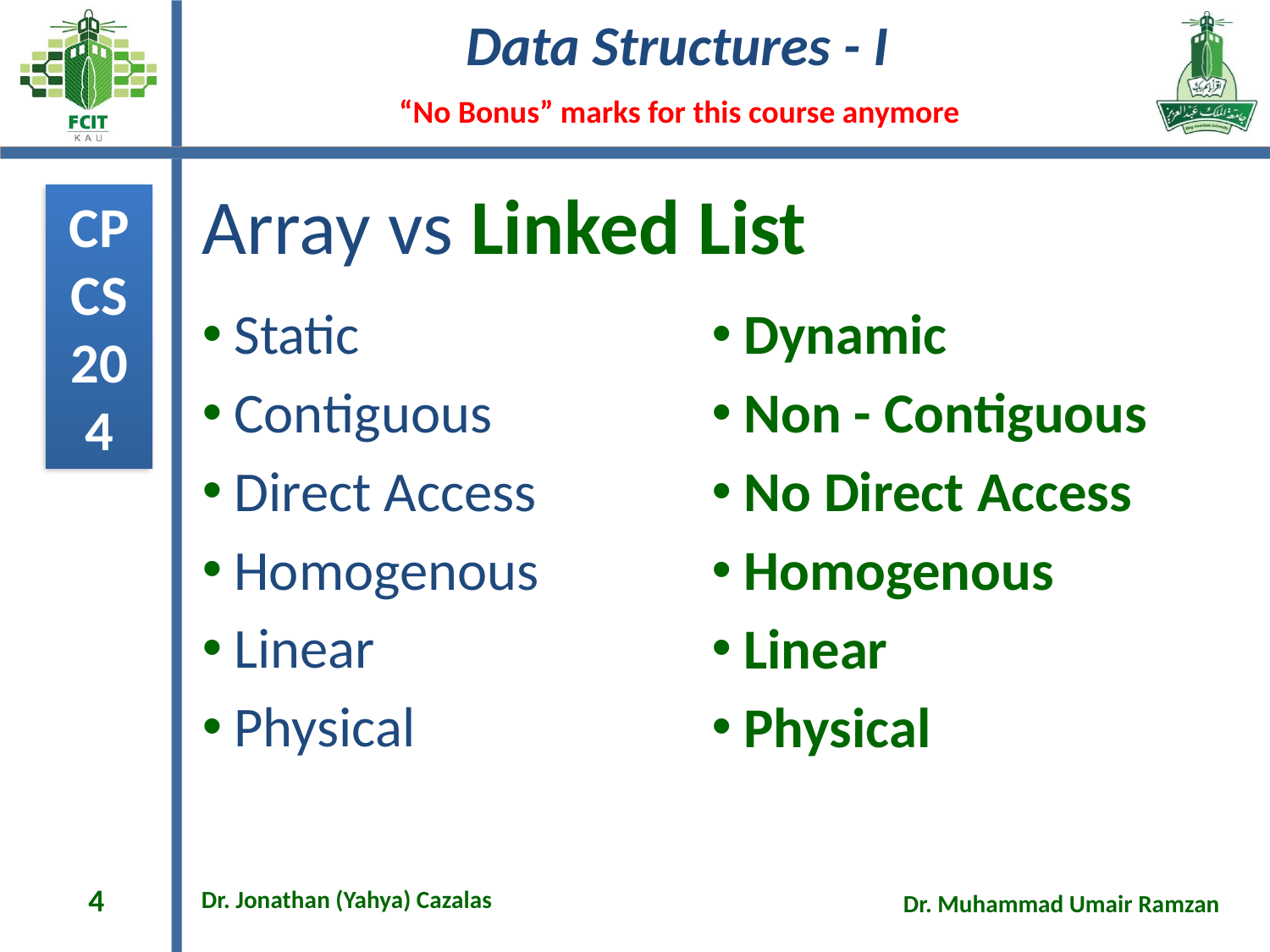

# Array vs Linked List
Static
Contiguous
Direct Access
Homogenous
Linear
Physical
Dynamic
Non - Contiguous
No Direct Access
Homogenous
Linear
Physical
4